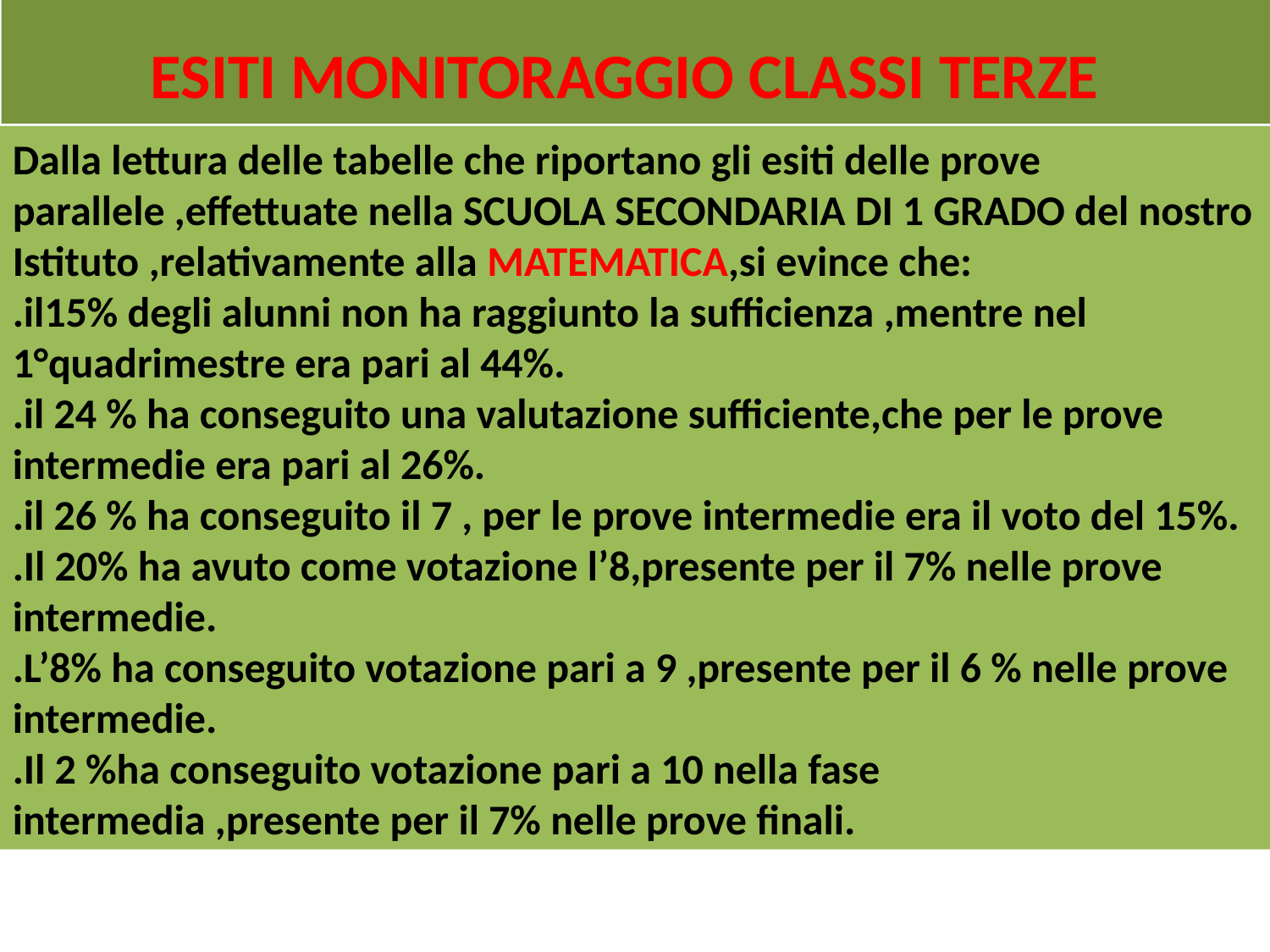

ESITI MONITORAGGIO CLASSI TERZE
Dalla lettura delle tabelle che riportano gli esiti delle prove parallele ,effettuate nella SCUOLA SECONDARIA DI 1 GRADO del nostro Istituto ,relativamente alla MATEMATICA,si evince che:
.il15% degli alunni non ha raggiunto la sufficienza ,mentre nel 1°quadrimestre era pari al 44%.
.il 24 % ha conseguito una valutazione sufficiente,che per le prove intermedie era pari al 26%.
.il 26 % ha conseguito il 7 , per le prove intermedie era il voto del 15%.
.Il 20% ha avuto come votazione l’8,presente per il 7% nelle prove intermedie.
.L’8% ha conseguito votazione pari a 9 ,presente per il 6 % nelle prove intermedie.
.Il 2 %ha conseguito votazione pari a 10 nella fase intermedia ,presente per il 7% nelle prove finali.